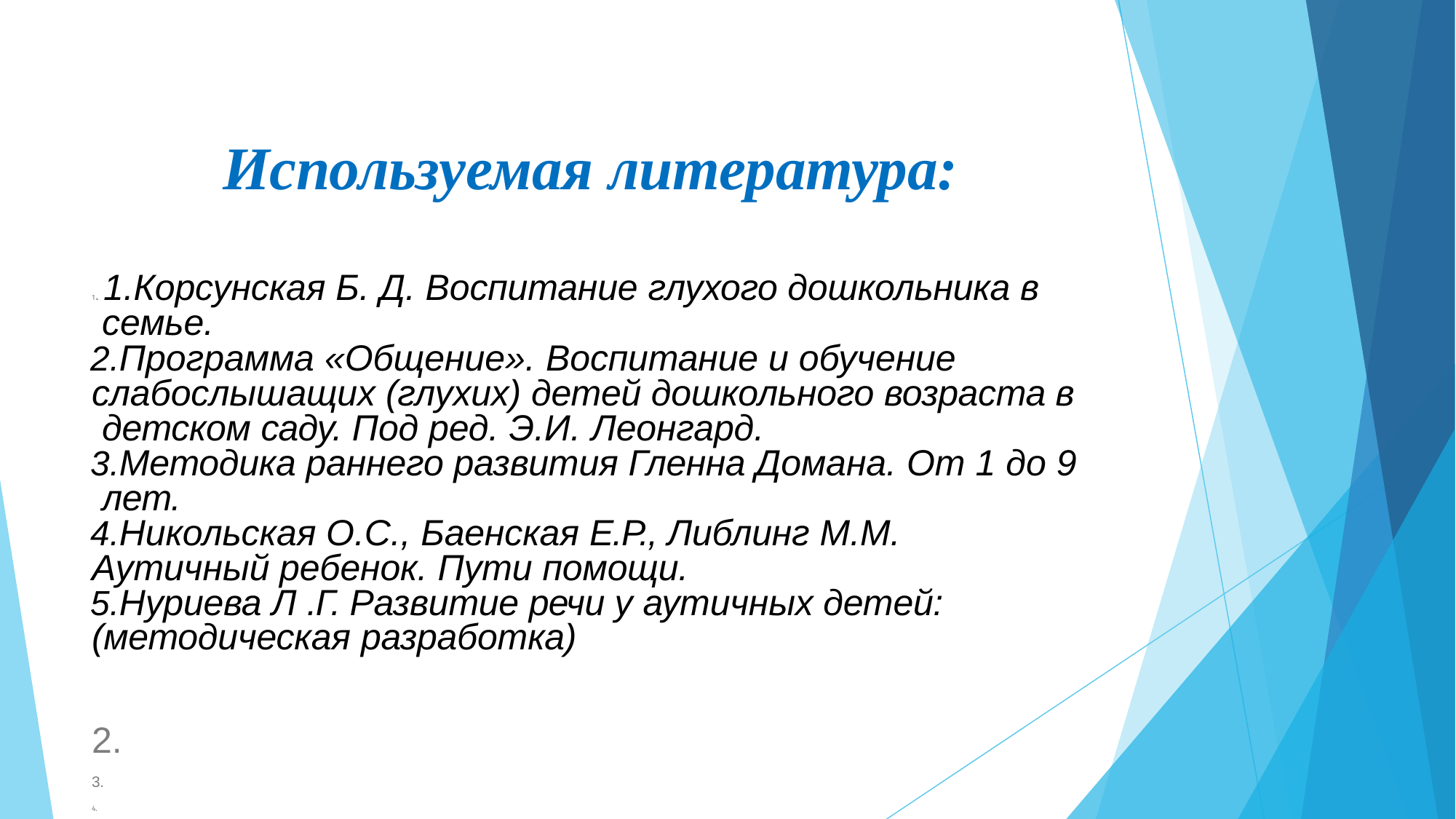

# Используемая литература:
1. 1.Корсунская Б. Д. Воспитание глухого дошкольника в  семье.
Программа «Общение». Воспитание и обучение  слабослышащих (глухих) детей дошкольного возраста в  детском саду. Под ред. Э.И. Леонгард.
Методика раннего развития Гленна Домана. От 1 до 9  лет.
Никольская О.С., Баенская Е.Р., Либлинг М.М.  Аутичный ребенок. Пути помощи.
Нуриева Л .Г. Развитие речи у аутичных детей:  (методическая разработка)

2.
3.
4.